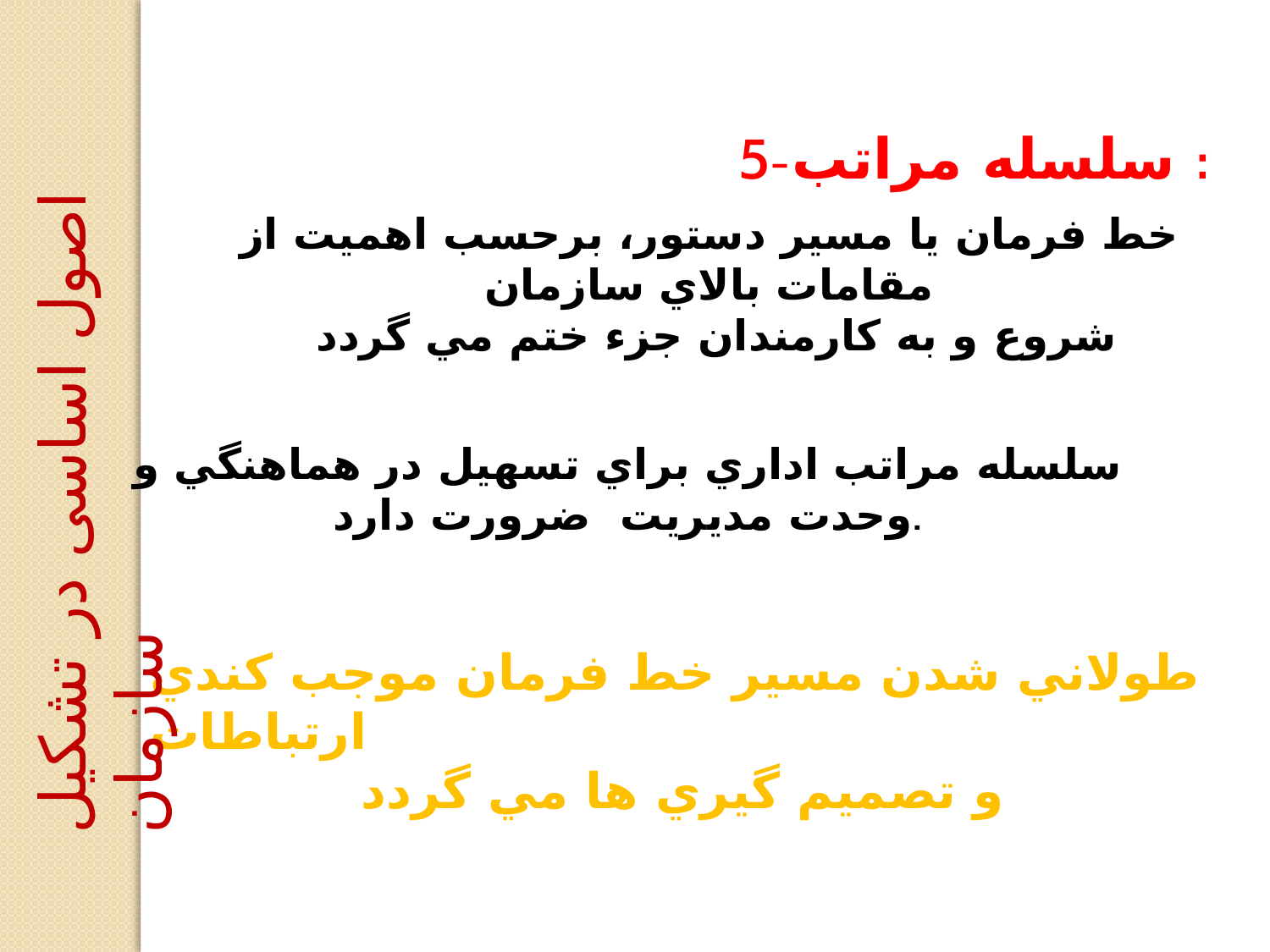

5-سلسله مراتب :
خط فرمان يا مسير دستور، برحسب اهميت از مقامات بالاي سازمان
 شروع و به كارمندان جزء ختم مي گردد
اصول اساسی در تشکیل سازمان
سلسله مراتب اداري براي تسهيل در هماهنگي و
وحدت مديريت  ضرورت دارد.
طولاني شدن مسير خط فرمان موجب كندي ارتباطات
و تصميم گيري ها مي گردد